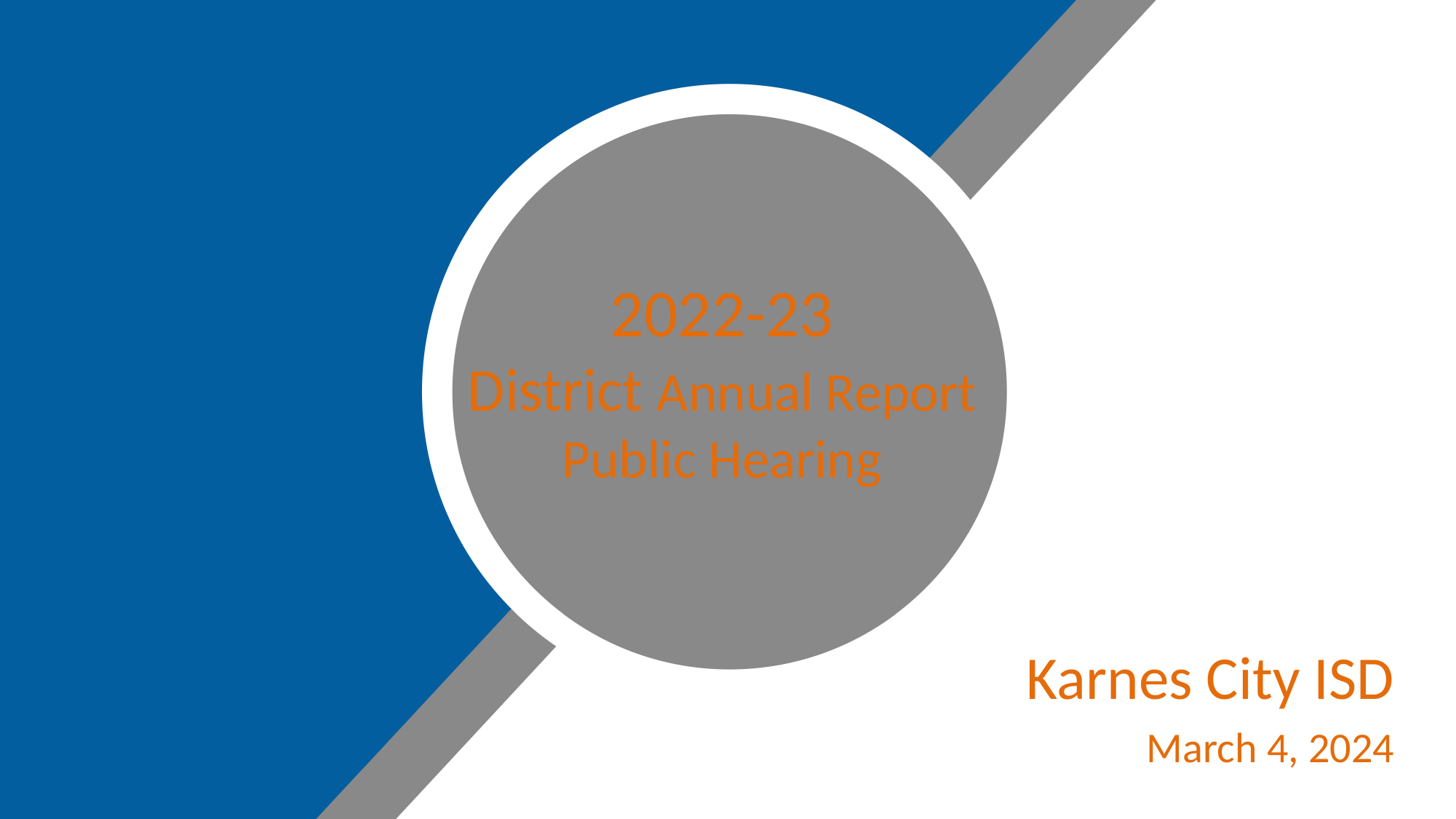

# 2022-23 District Annual Report Public Hearing
Karnes City ISD
March 4, 2024